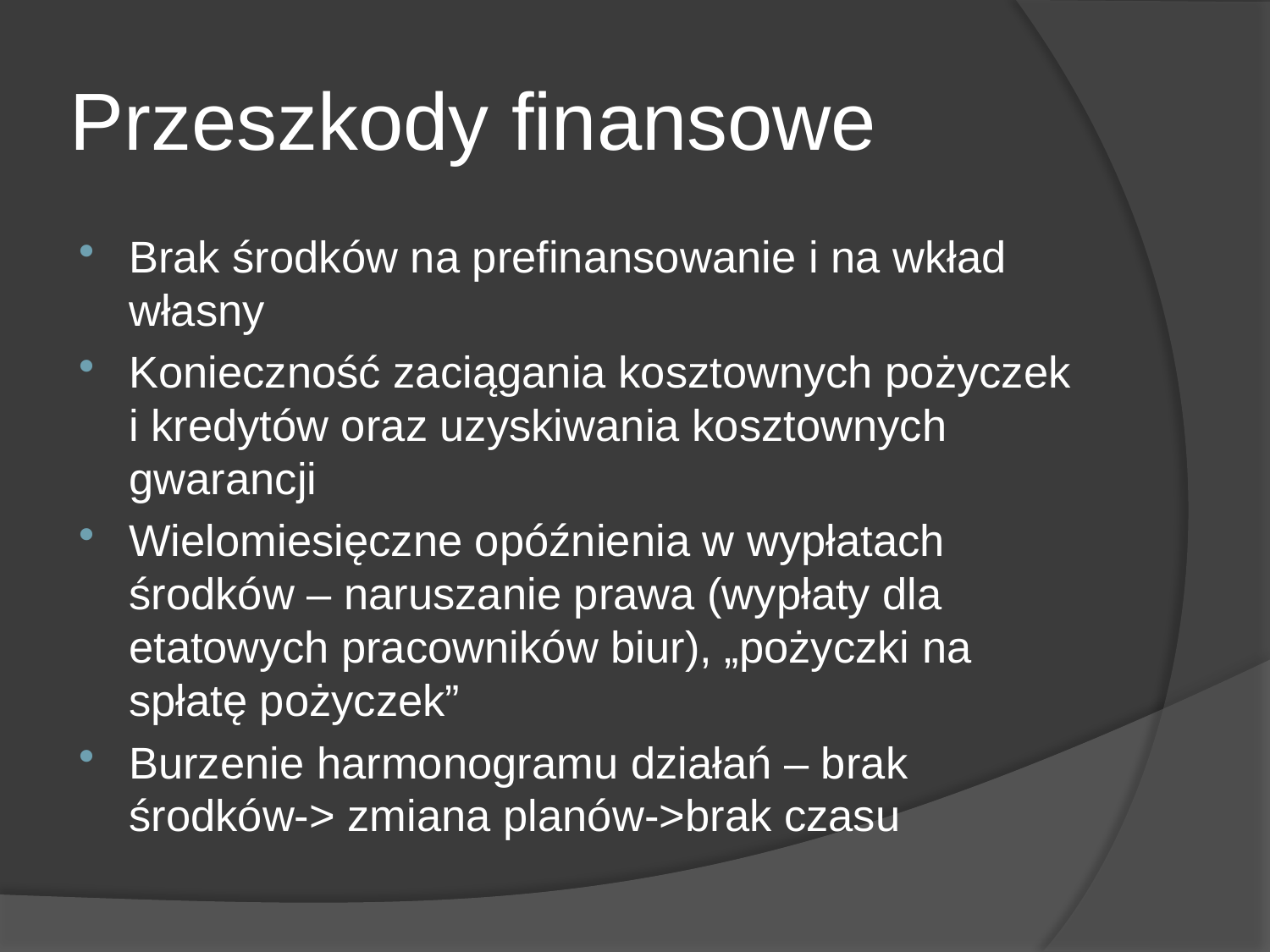

# Przeszkody finansowe
Brak środków na prefinansowanie i na wkład własny
Konieczność zaciągania kosztownych pożyczek i kredytów oraz uzyskiwania kosztownych gwarancji
Wielomiesięczne opóźnienia w wypłatach środków – naruszanie prawa (wypłaty dla etatowych pracowników biur), „pożyczki na spłatę pożyczek”
Burzenie harmonogramu działań – brak środków-> zmiana planów->brak czasu